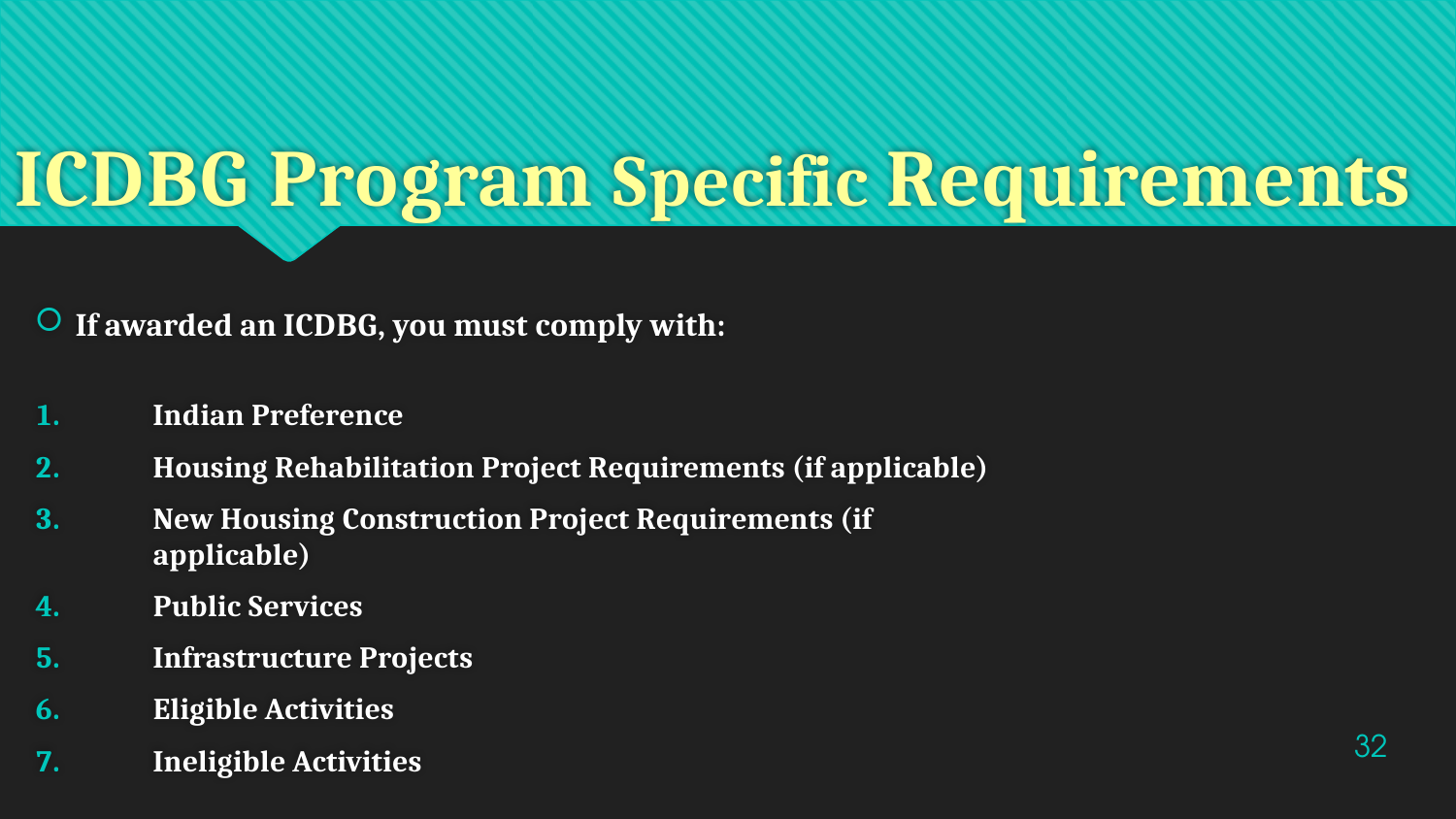

# ICDBG Program Specific Requirements
If awarded an ICDBG, you must comply with:

Indian Preference
Housing Rehabilitation Project Requirements (if applicable)
New Housing Construction Project Requirements (if applicable)
Public Services
Infrastructure Projects
Eligible Activities
Ineligible Activities

32